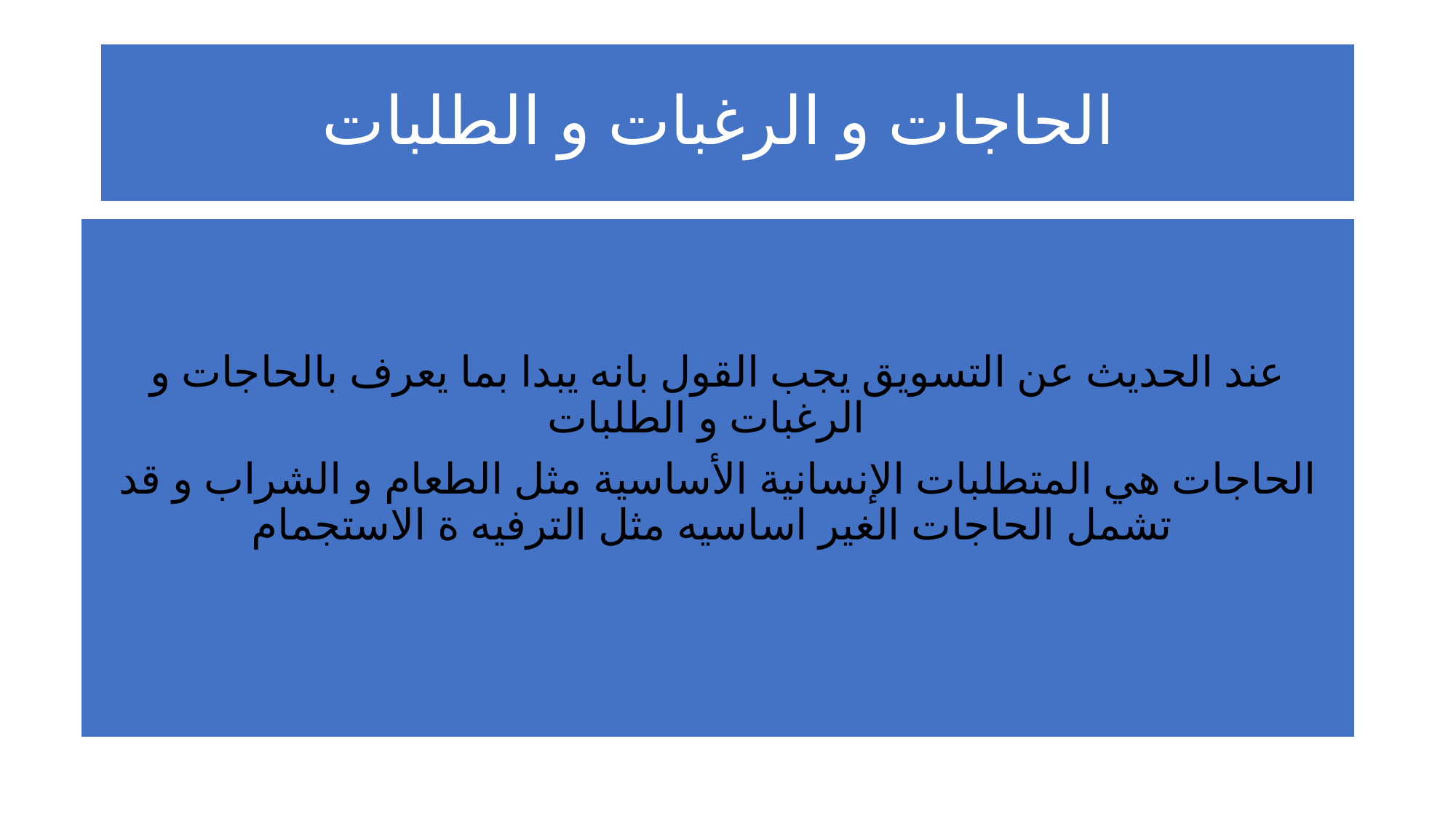

# الحاجات و الرغبات و الطلبات

عند الحديث عن التسويق يجب القول بانه يبدا بما يعرف بالحاجات و الرغبات و الطلبات
الحاجات هي المتطلبات الإنسانية الأساسية مثل الطعام و الشراب و قد تشمل الحاجات الغير اساسيه مثل الترفيه ة الاستجمام